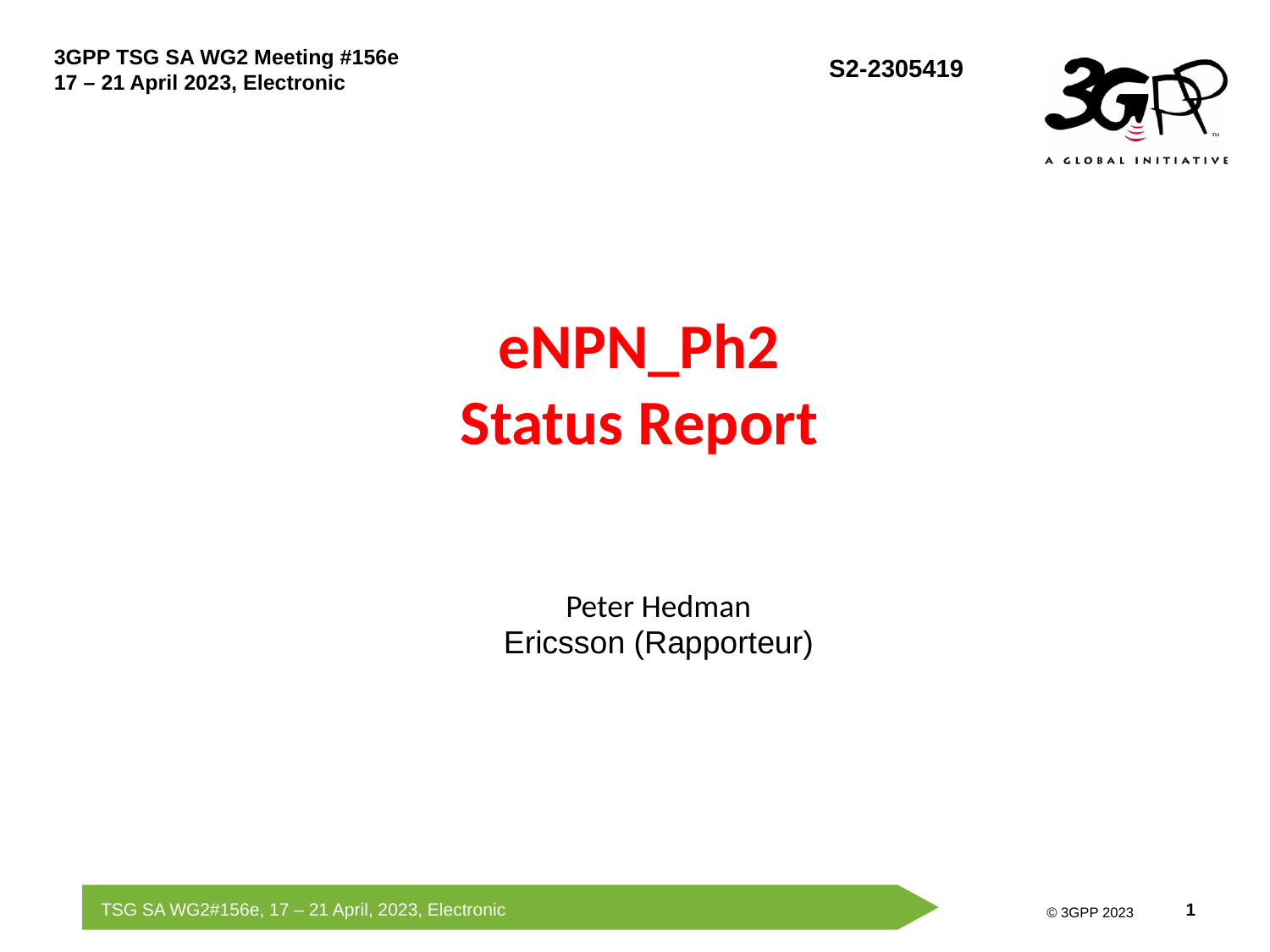

# eNPN_Ph2 Status Report
Peter Hedman
Ericsson (Rapporteur)